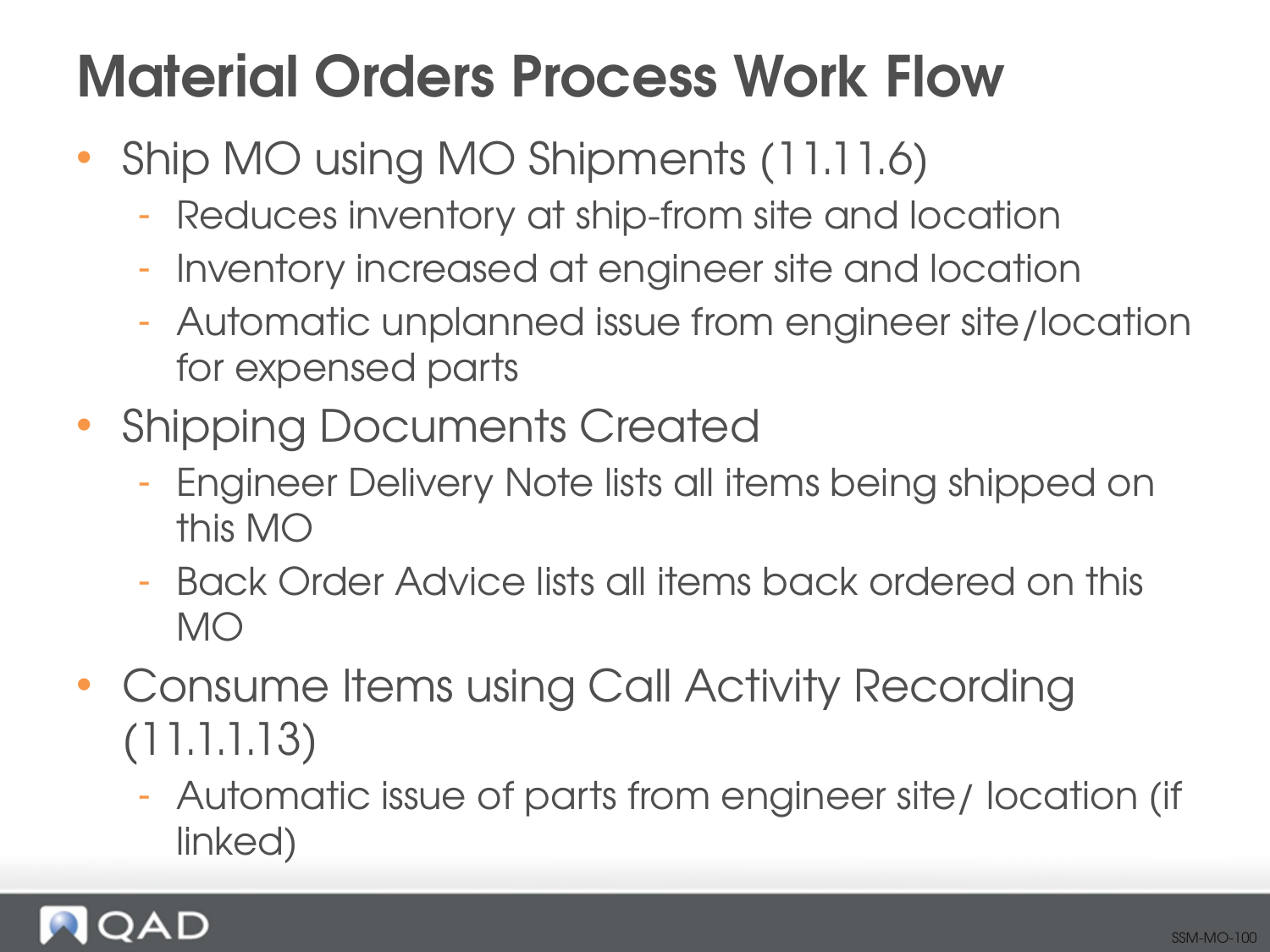

# Material Orders Process Work Flow
Ship MO using MO Shipments (11.11.6)
Reduces inventory at ship-from site and location
Inventory increased at engineer site and location
Automatic unplanned issue from engineer site/location for expensed parts
Shipping Documents Created
Engineer Delivery Note lists all items being shipped on this MO
Back Order Advice lists all items back ordered on this MO
Consume Items using Call Activity Recording (11.1.1.13)
Automatic issue of parts from engineer site/ location (if linked)

SSM-MO-100